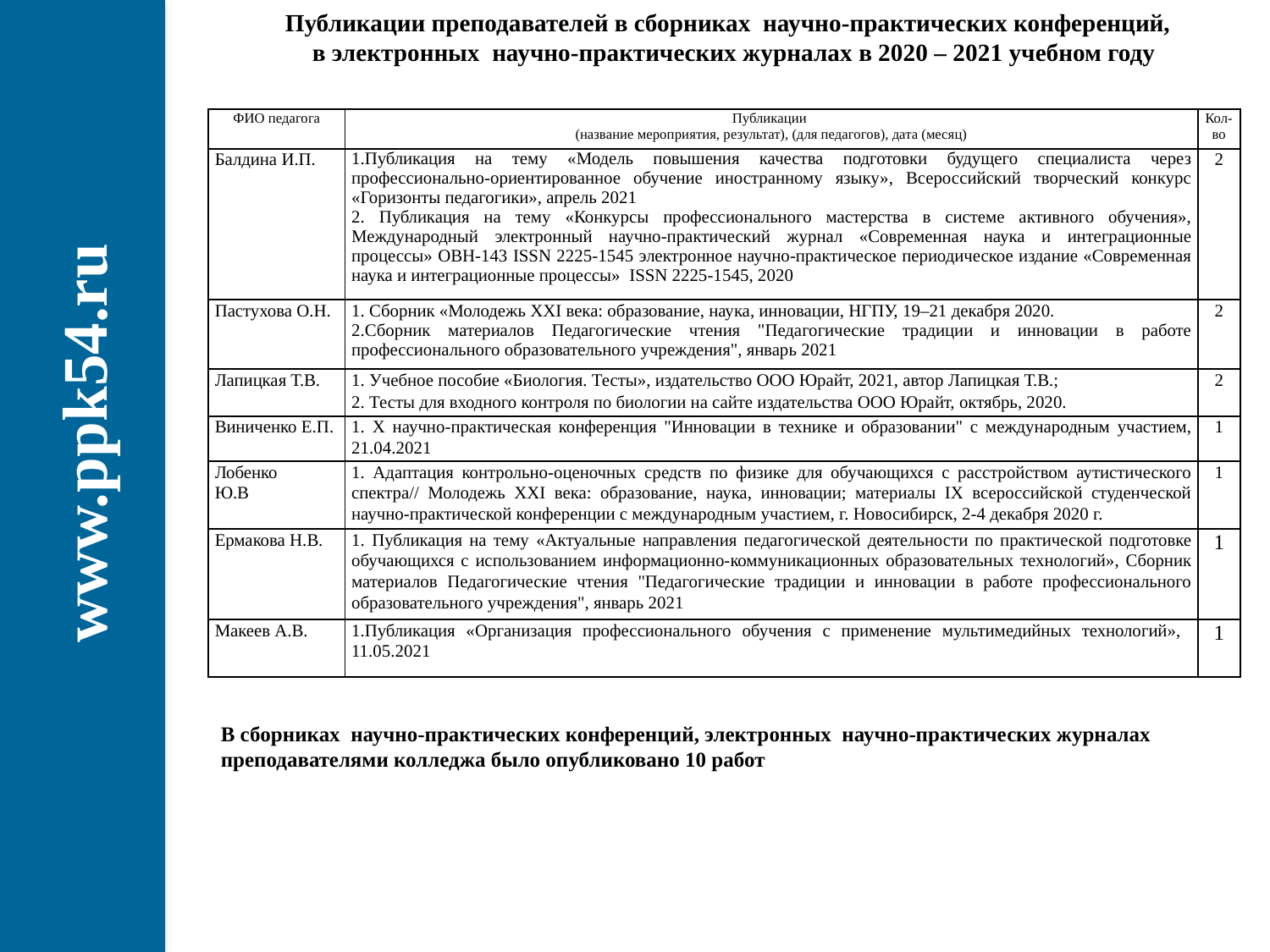

www.ppk54.ru
Публикации преподавателей в сборниках  научно-практических конференций,
в электронных  научно-практических журналах в 2020 – 2021 учебном году
| ФИО педагога | Публикации (название мероприятия, результат), (для педагогов), дата (месяц) | Кол-во |
| --- | --- | --- |
| Балдина И.П. | 1.Публикация на тему «Модель повышения качества подготовки будущего специалиста через профессионально-ориентированное обучение иностранному языку», Всероссийский творческий конкурс «Горизонты педагогики», апрель 2021 2. Публикация на тему «Конкурсы профессионального мастерства в системе активного обучения», Международный электронный научно-практический журнал «Современная наука и интеграционные процессы» ОВН-143 ISSN 2225-1545 электронное научно-практическое периодическое издание «Современная наука и интеграционные процессы» ISSN 2225-1545, 2020 | 2 |
| Пастухова О.Н. | 1. Сборник «Молодежь XXI века: образование, наука, инновации, НГПУ, 19–21 декабря 2020. 2.Сборник материалов Педагогические чтения "Педагогические традиции и инновации в работе профессионального образовательного учреждения", январь 2021 | 2 |
| Лапицкая Т.В. | 1. Учебное пособие «Биология. Тесты», издательство ООО Юрайт, 2021, автор Лапицкая Т.В.; 2. Тесты для входного контроля по биологии на сайте издательства ООО Юрайт, октябрь, 2020. | 2 |
| Виниченко Е.П. | 1. Х научно-практическая конференция "Инновации в технике и образовании" с международным участием, 21.04.2021 | 1 |
| Лобенко Ю.В | 1. Адаптация контрольно-оценочных средств по физике для обучающихся с расстройством аутистического спектра// Молодежь XXI века: образование, наука, инновации; материалы IX всероссийской студенческой научно-практической конференции с международным участием, г. Новосибирск, 2-4 декабря 2020 г. | 1 |
| Ермакова Н.В. | 1. Публикация на тему «Актуальные направления педагогической деятельности по практической подготовке обучающихся с использованием информационно-коммуникационных образовательных технологий», Сборник материалов Педагогические чтения "Педагогические традиции и инновации в работе профессионального образовательного учреждения", январь 2021 | 1 |
| Макеев А.В. | 1.Публикация «Организация профессионального обучения с применение мультимедийных технологий», 11.05.2021 | 1 |
В сборниках  научно-практических конференций, электронных  научно-практических журналах
преподавателями колледжа было опубликовано 10 работ